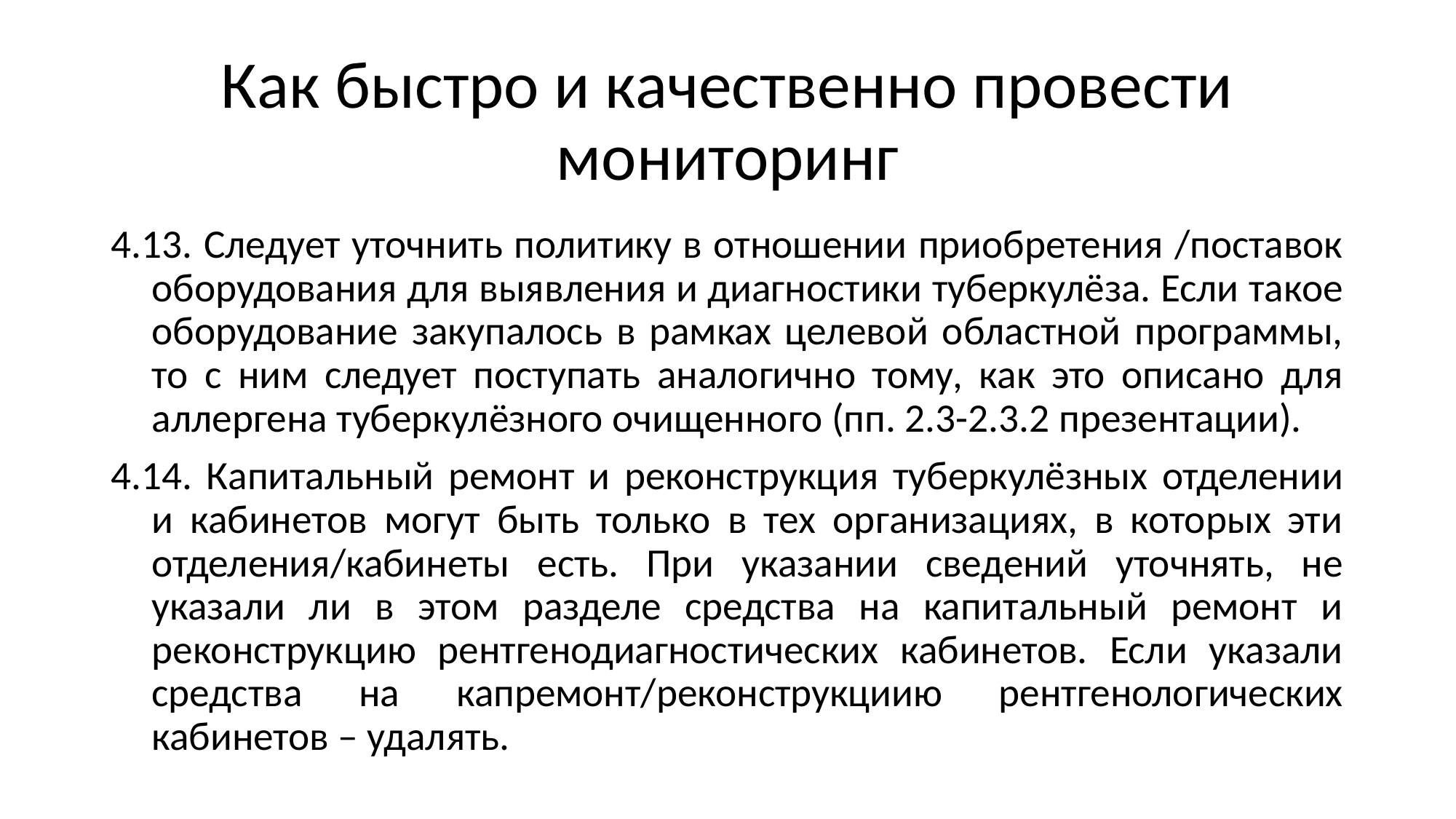

# Как быстро и качественно провести мониторинг
4.13. Следует уточнить политику в отношении приобретения /поставок оборудования для выявления и диагностики туберкулёза. Если такое оборудование закупалось в рамках целевой областной программы, то с ним следует поступать аналогично тому, как это описано для аллергена туберкулёзного очищенного (пп. 2.3-2.3.2 презентации).
4.14. Капитальный ремонт и реконструкция туберкулёзных отделении и кабинетов могут быть только в тех организациях, в которых эти отделения/кабинеты есть. При указании сведений уточнять, не указали ли в этом разделе средства на капитальный ремонт и реконструкцию рентгенодиагностических кабинетов. Если указали средства на капремонт/реконструкциию рентгенологических кабинетов – удалять.